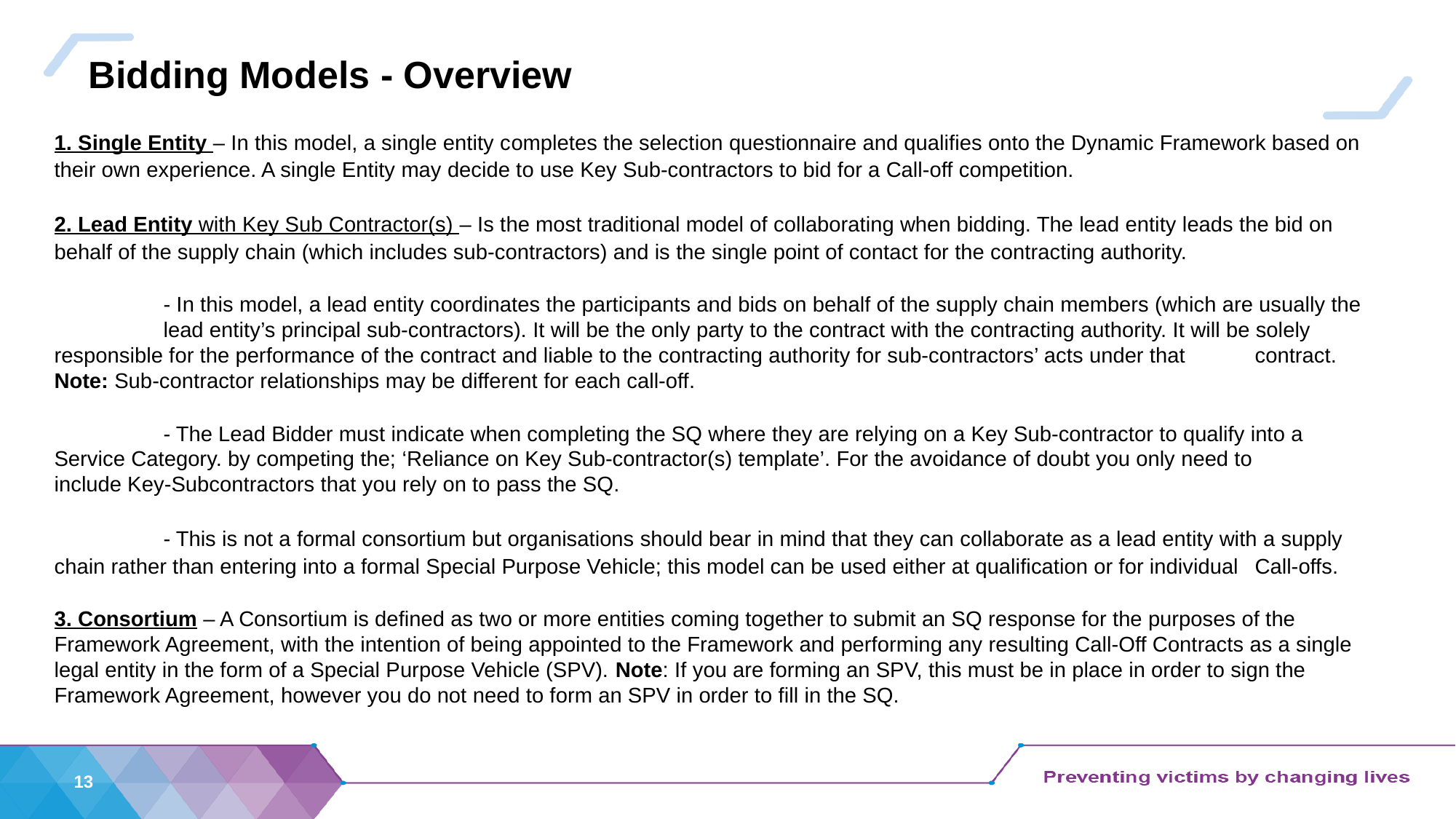

# Bidding Models - Overview
1. Single Entity – In this model, a single entity completes the selection questionnaire and qualifies onto the Dynamic Framework based on their own experience. A single Entity may decide to use Key Sub-contractors to bid for a Call-off competition.
2. Lead Entity with Key Sub Contractor(s) – Is the most traditional model of collaborating when bidding. The lead entity leads the bid on behalf of the supply chain (which includes sub-contractors) and is the single point of contact for the contracting authority.
	- In this model, a lead entity coordinates the participants and bids on behalf of the supply chain members (which are usually the 	lead entity’s principal sub-contractors). It will be the only party to the contract with the contracting authority. It will be solely 	responsible for the performance of the contract and liable to the contracting authority for sub-contractors’ acts under that 	contract. Note: Sub-contractor relationships may be different for each call-off.
	- The Lead Bidder must indicate when completing the SQ where they are relying on a Key Sub-contractor to qualify into a 	Service Category. by competing the; ‘Reliance on Key Sub-contractor(s) template’. For the avoidance of doubt you only need to 	include Key-Subcontractors that you rely on to pass the SQ.
	- This is not a formal consortium but organisations should bear in mind that they can collaborate as a lead entity with a supply 	chain rather than entering into a formal Special Purpose Vehicle; this model can be used either at qualification or for individual 	Call-offs.
3. Consortium – A Consortium is defined as two or more entities coming together to submit an SQ response for the purposes of the Framework Agreement, with the intention of being appointed to the Framework and performing any resulting Call-Off Contracts as a single legal entity in the form of a Special Purpose Vehicle (SPV). Note: If you are forming an SPV, this must be in place in order to sign the Framework Agreement, however you do not need to form an SPV in order to fill in the SQ.

13